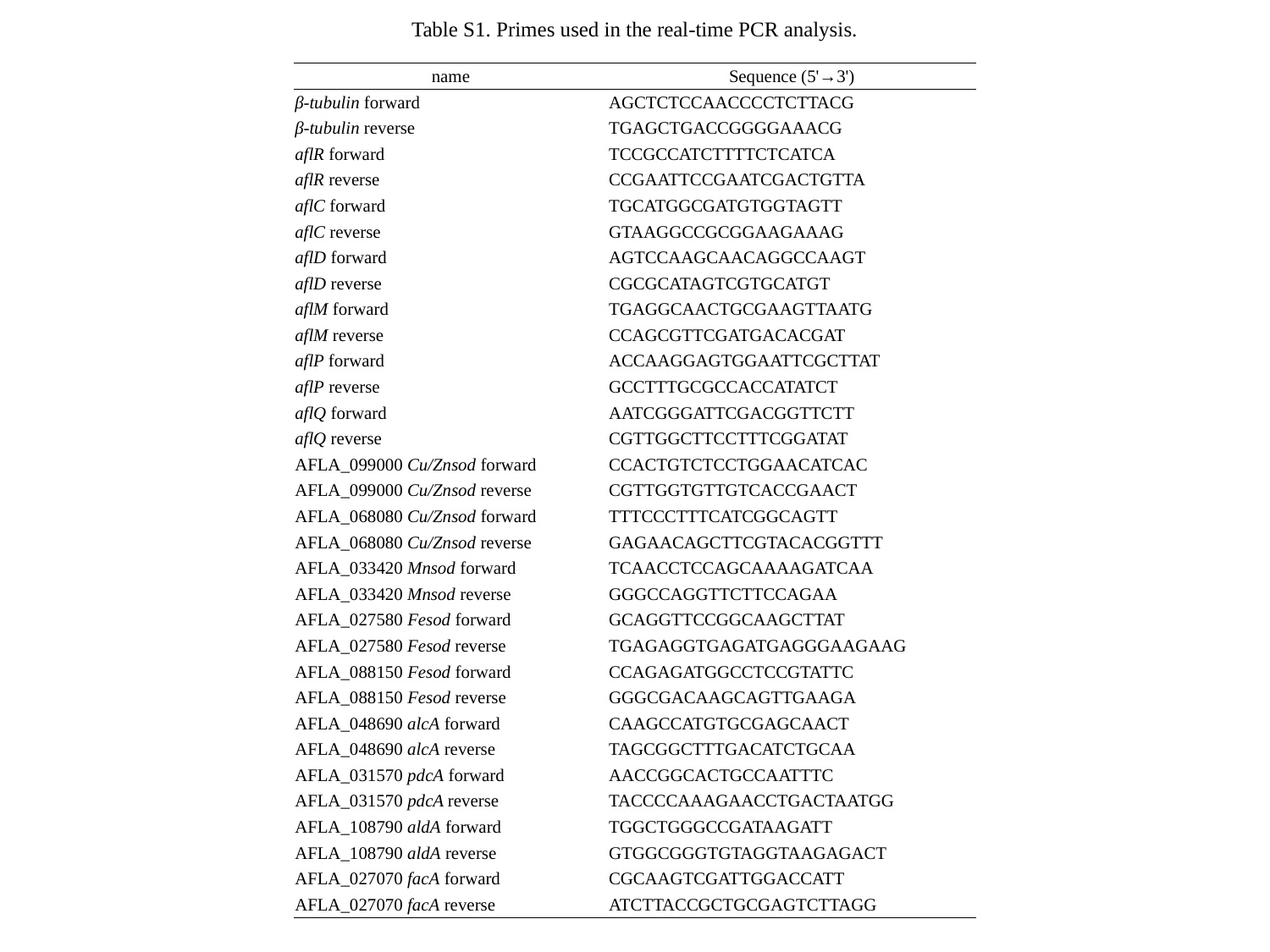

Table S1. Primes used in the real-time PCR analysis.
| name | Sequence (5'→3') |
| --- | --- |
| β-tubulin forward | AGCTCTCCAACCCCTCTTACG |
| β-tubulin reverse | TGAGCTGACCGGGGAAACG |
| aflR forward | TCCGCCATCTTTTCTCATCA |
| aflR reverse | CCGAATTCCGAATCGACTGTTA |
| aflC forward | TGCATGGCGATGTGGTAGTT |
| aflC reverse | GTAAGGCCGCGGAAGAAAG |
| aflD forward | AGTCCAAGCAACAGGCCAAGT |
| aflD reverse | CGCGCATAGTCGTGCATGT |
| aflM forward | TGAGGCAACTGCGAAGTTAATG |
| aflM reverse | CCAGCGTTCGATGACACGAT |
| aflP forward | ACCAAGGAGTGGAATTCGCTTAT |
| aflP reverse | GCCTTTGCGCCACCATATCT |
| aflQ forward | AATCGGGATTCGACGGTTCTT |
| aflQ reverse | CGTTGGCTTCCTTTCGGATAT |
| AFLA\_099000 Cu/Znsod forward | CCACTGTCTCCTGGAACATCAC |
| AFLA\_099000 Cu/Znsod reverse | CGTTGGTGTTGTCACCGAACT |
| AFLA\_068080 Cu/Znsod forward | TTTCCCTTTCATCGGCAGTT |
| AFLA\_068080 Cu/Znsod reverse | GAGAACAGCTTCGTACACGGTTT |
| AFLA\_033420 Mnsod forward | TCAACCTCCAGCAAAAGATCAA |
| AFLA\_033420 Mnsod reverse | GGGCCAGGTTCTTCCAGAA |
| AFLA\_027580 Fesod forward | GCAGGTTCCGGCAAGCTTAT |
| AFLA\_027580 Fesod reverse | TGAGAGGTGAGATGAGGGAAGAAG |
| AFLA\_088150 Fesod forward | CCAGAGATGGCCTCCGTATTC |
| AFLA\_088150 Fesod reverse | GGGCGACAAGCAGTTGAAGA |
| AFLA\_048690 alcA forward | CAAGCCATGTGCGAGCAACT |
| AFLA\_048690 alcA reverse | TAGCGGCTTTGACATCTGCAA |
| AFLA\_031570 pdcA forward | AACCGGCACTGCCAATTTC |
| AFLA\_031570 pdcA reverse | TACCCCAAAGAACCTGACTAATGG |
| AFLA\_108790 aldA forward | TGGCTGGGCCGATAAGATT |
| AFLA\_108790 aldA reverse | GTGGCGGGTGTAGGTAAGAGACT |
| AFLA\_027070 facA forward | CGCAAGTCGATTGGACCATT |
| AFLA\_027070 facA reverse | ATCTTACCGCTGCGAGTCTTAGG |